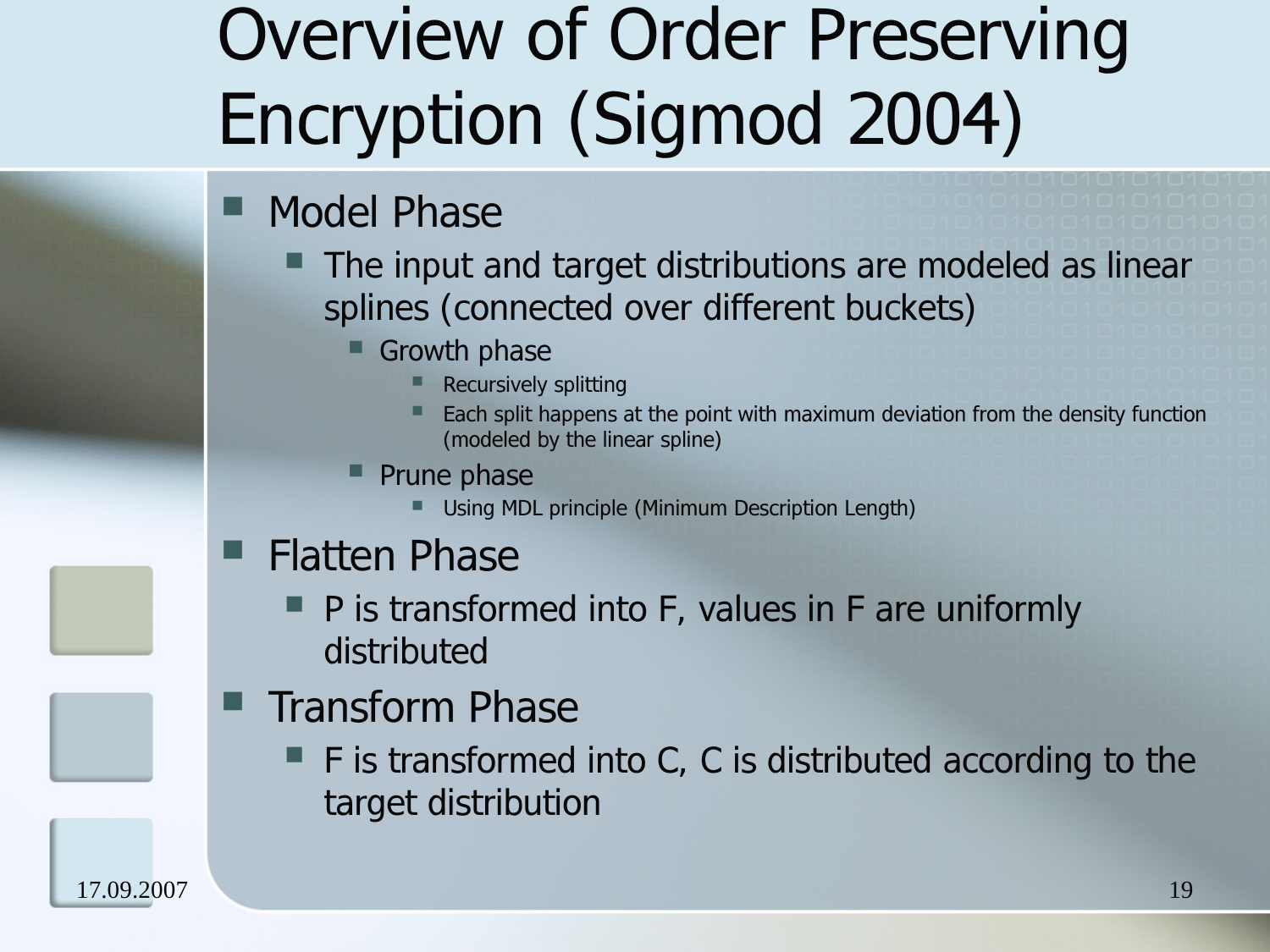

# Overview of Order Preserving Encryption (Sigmod 2004)
Model Phase
The input and target distributions are modeled as linear splines (connected over different buckets)
Growth phase
Recursively splitting
Each split happens at the point with maximum deviation from the density function (modeled by the linear spline)
Prune phase
Using MDL principle (Minimum Description Length)
Flatten Phase
P is transformed into F, values in F are uniformly distributed
Transform Phase
F is transformed into C, C is distributed according to the target distribution

17.09.2007
19